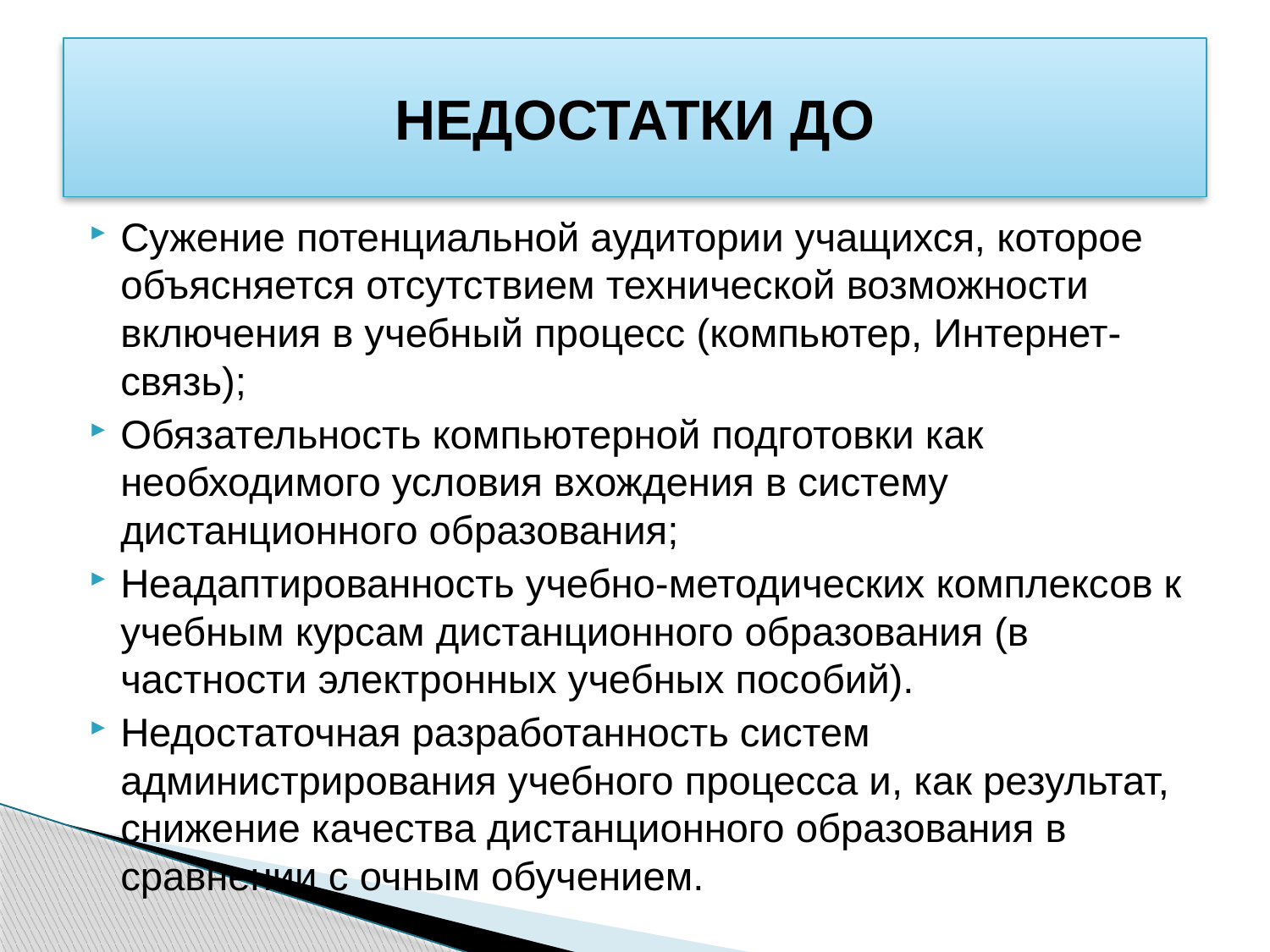

# Недостатки ДО
Сужение потенциальной аудитории учащихся, которое объясняется отсутствием технической возможности включения в учебный процесс (компьютер, Интернет-связь);
Обязательность компьютерной подготовки как необходимого условия вхождения в систему дистанционного образования;
Неадаптированность учебно-методических комплексов к учебным курсам дистанционного образования (в частности электронных учебных пособий).
Недостаточная разработанность систем администрирования учебного процесса и, как результат, снижение качества дистанционного образования в сравнении с очным обучением.